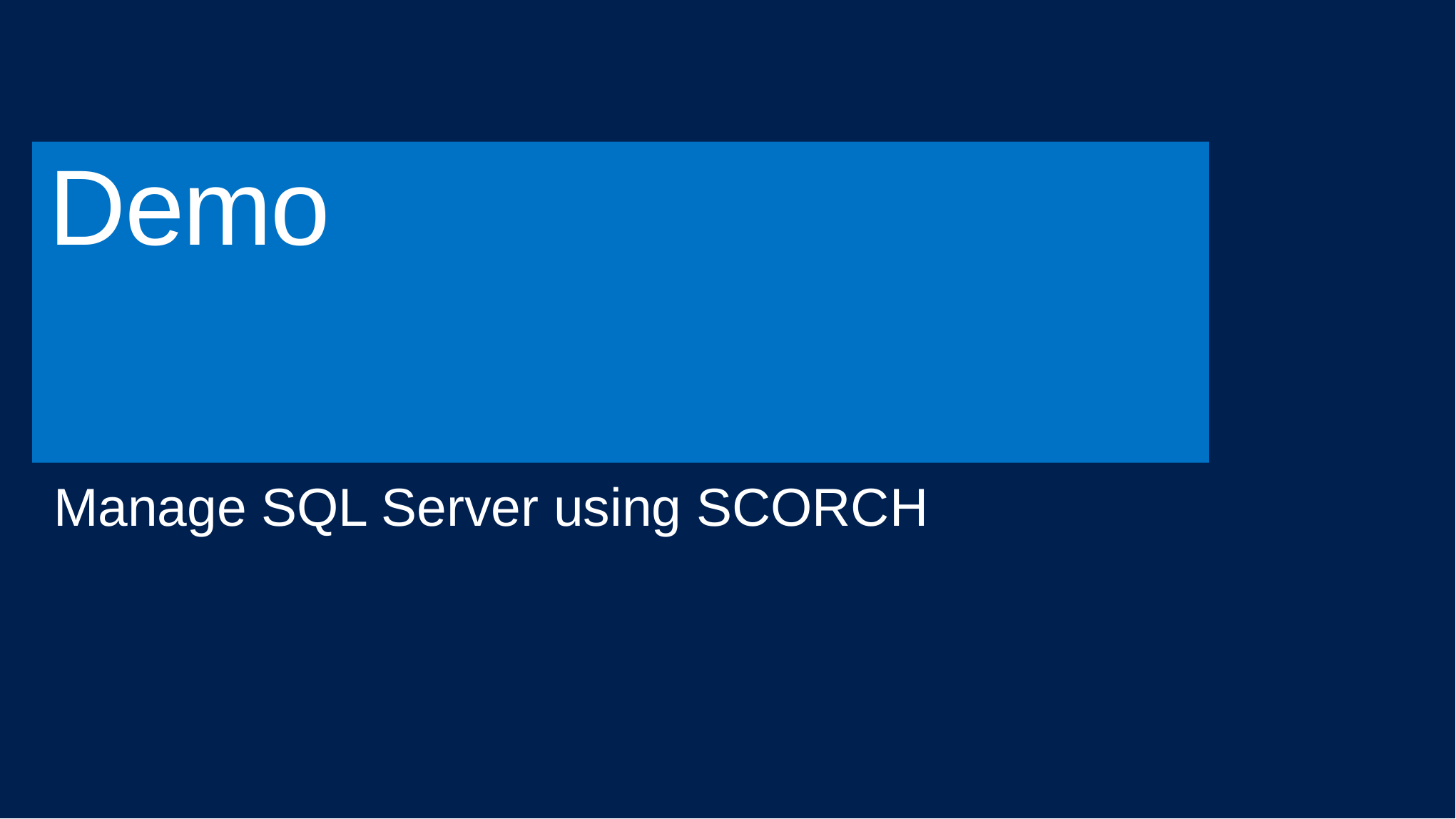

# Demo
Manage SQL Server using SCORCH